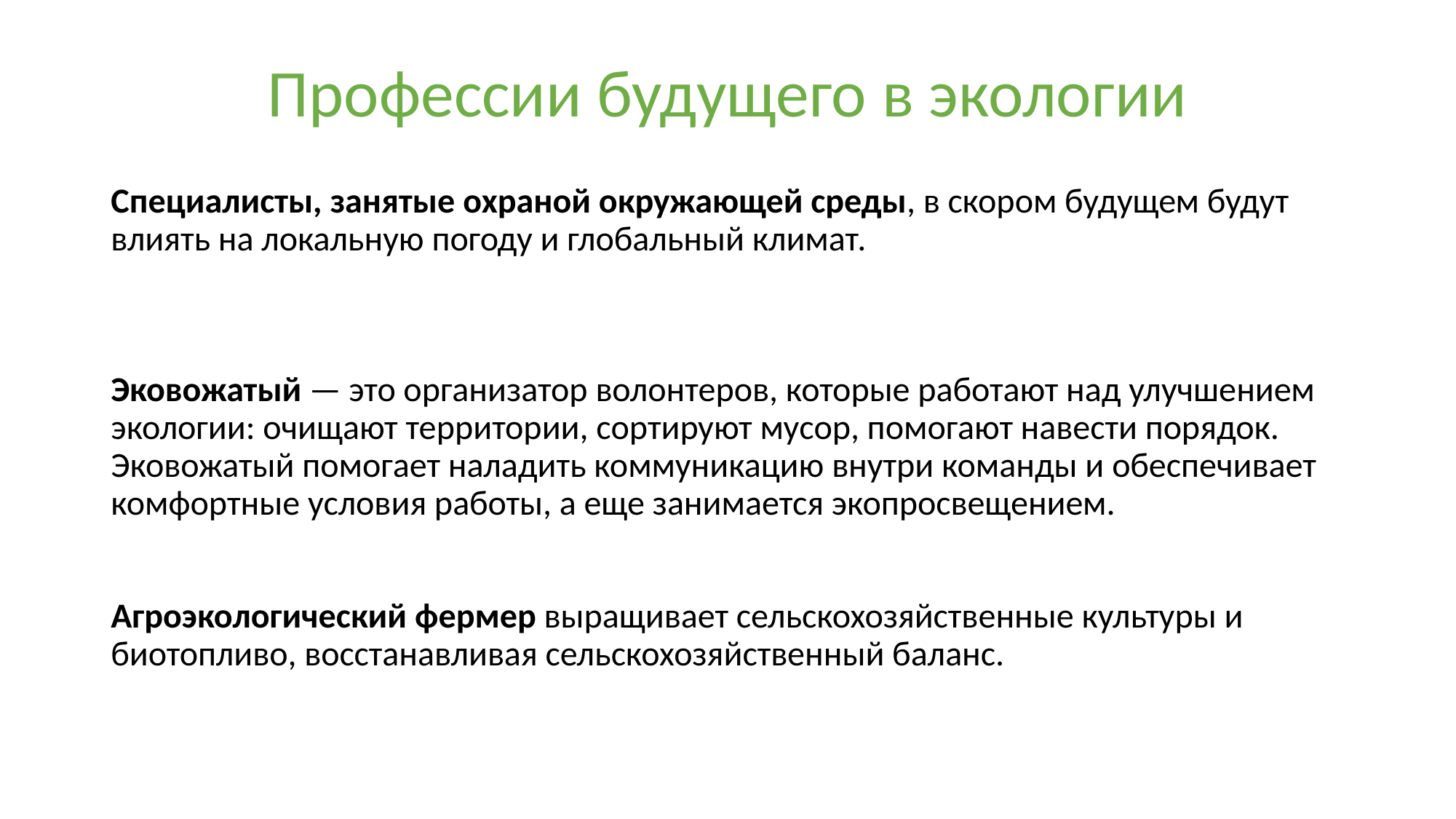

# Профессии будущего в экологии
Специалисты, занятые охраной окружающей среды, в скором будущем будут влиять на локальную погоду и глобальный климат.
Эковожатый — это организатор волонтеров, которые работают над улучшением экологии: очищают территории, сортируют мусор, помогают навести порядок. Эковожатый помогает наладить коммуникацию внутри команды и обеспечивает комфортные условия работы, а еще занимается экопросвещением.
Агроэкологический фермер выращивает сельскохозяйственные культуры и биотопливо, восстанавливая сельскохозяйственный баланс.